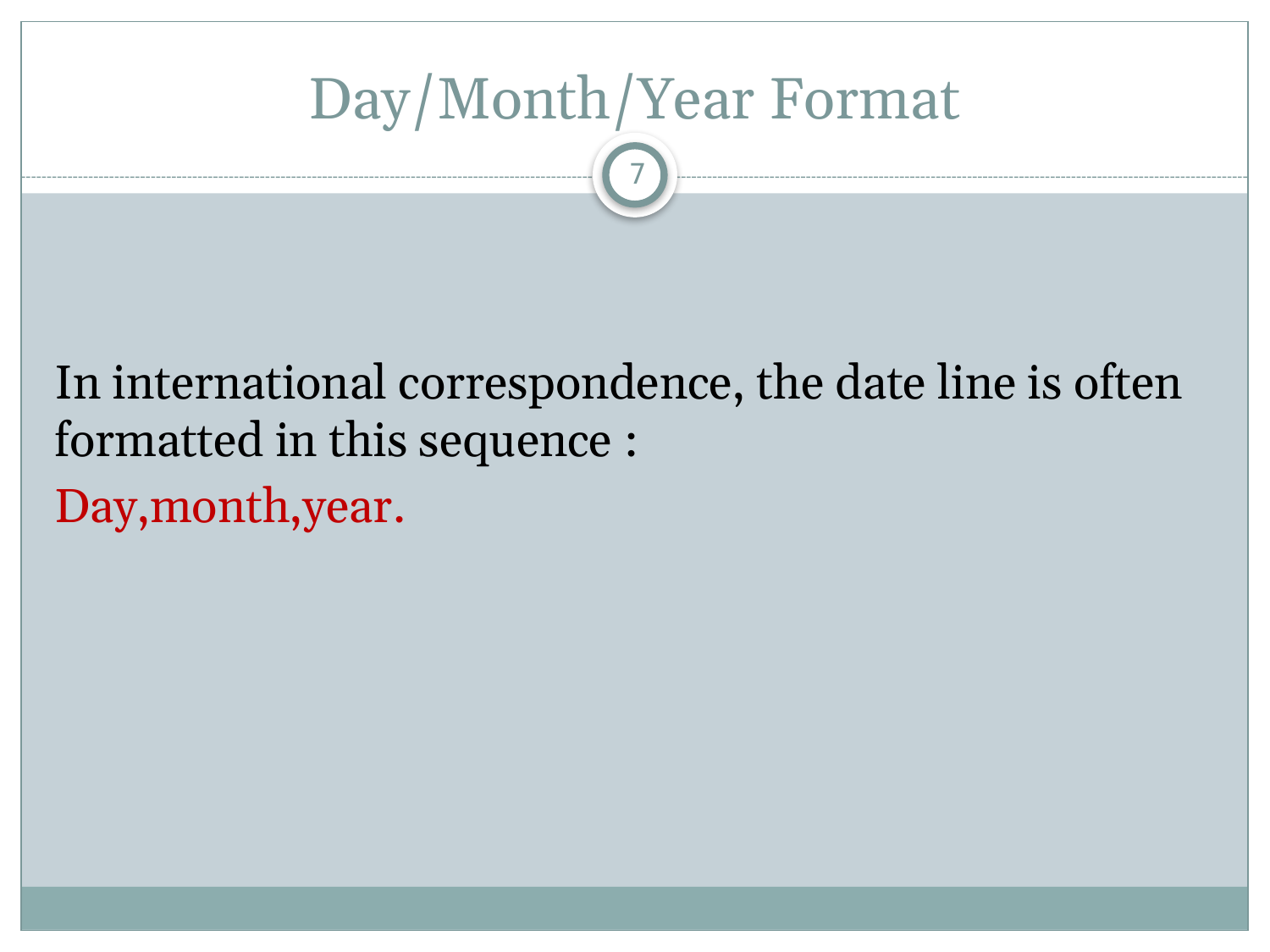

# Day/Month/Year Format
7

In international correspondence, the date line is often formatted in this sequence :
Day,month,year.